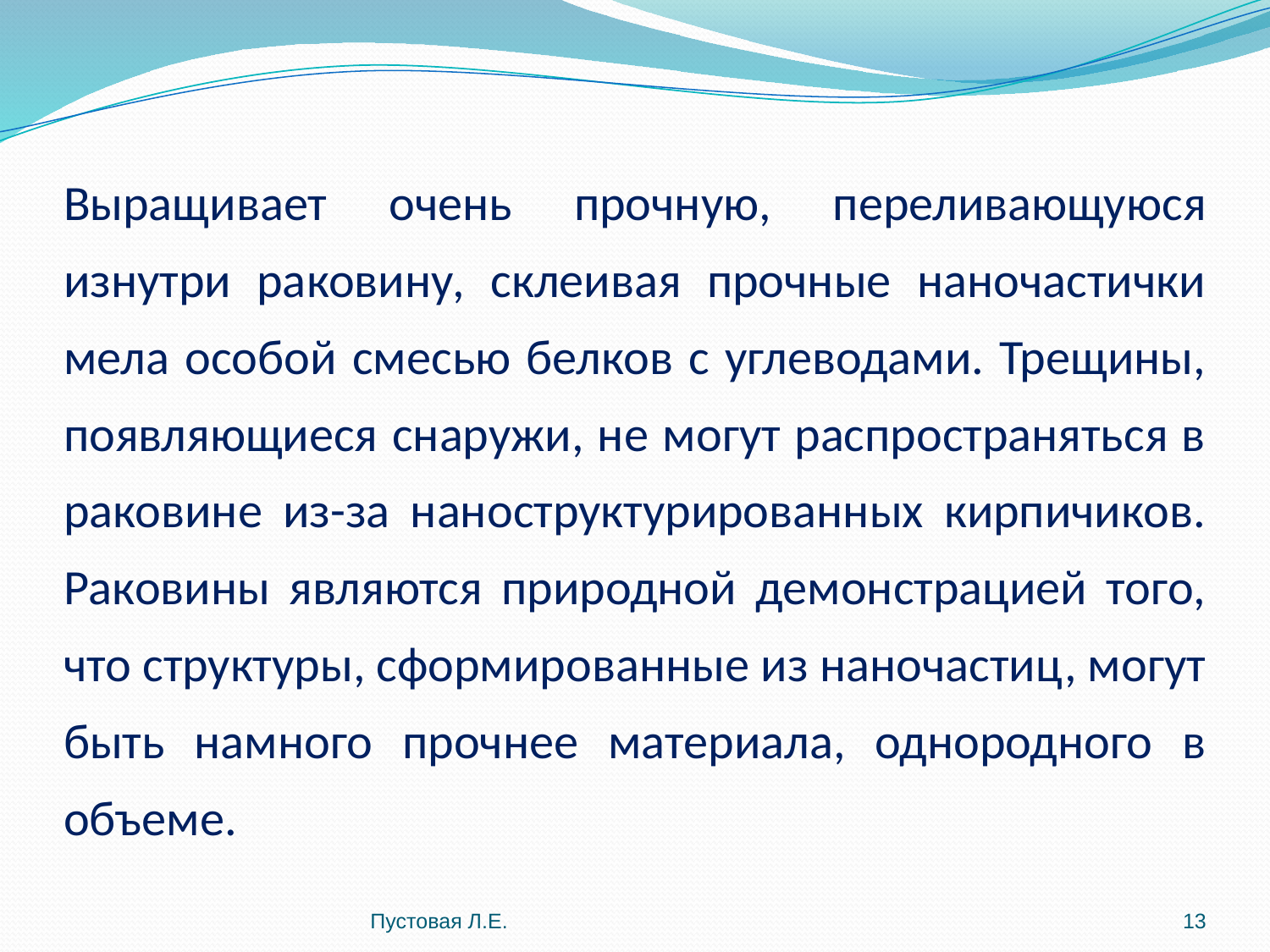

# Выращивает очень прочную, переливающуюся изнутри раковину, склеивая прочные наночастички мела особой смесью белков с углеводами. Трещины, появляющиеся снаружи, не могут распространяться в раковине из-за наноструктурированных кирпичиков. Раковины являются природной демонстрацией того, что структуры, сформированные из наночастиц, могут быть намного прочнее материала, однородного в объеме.
Пустовая Л.Е.
13